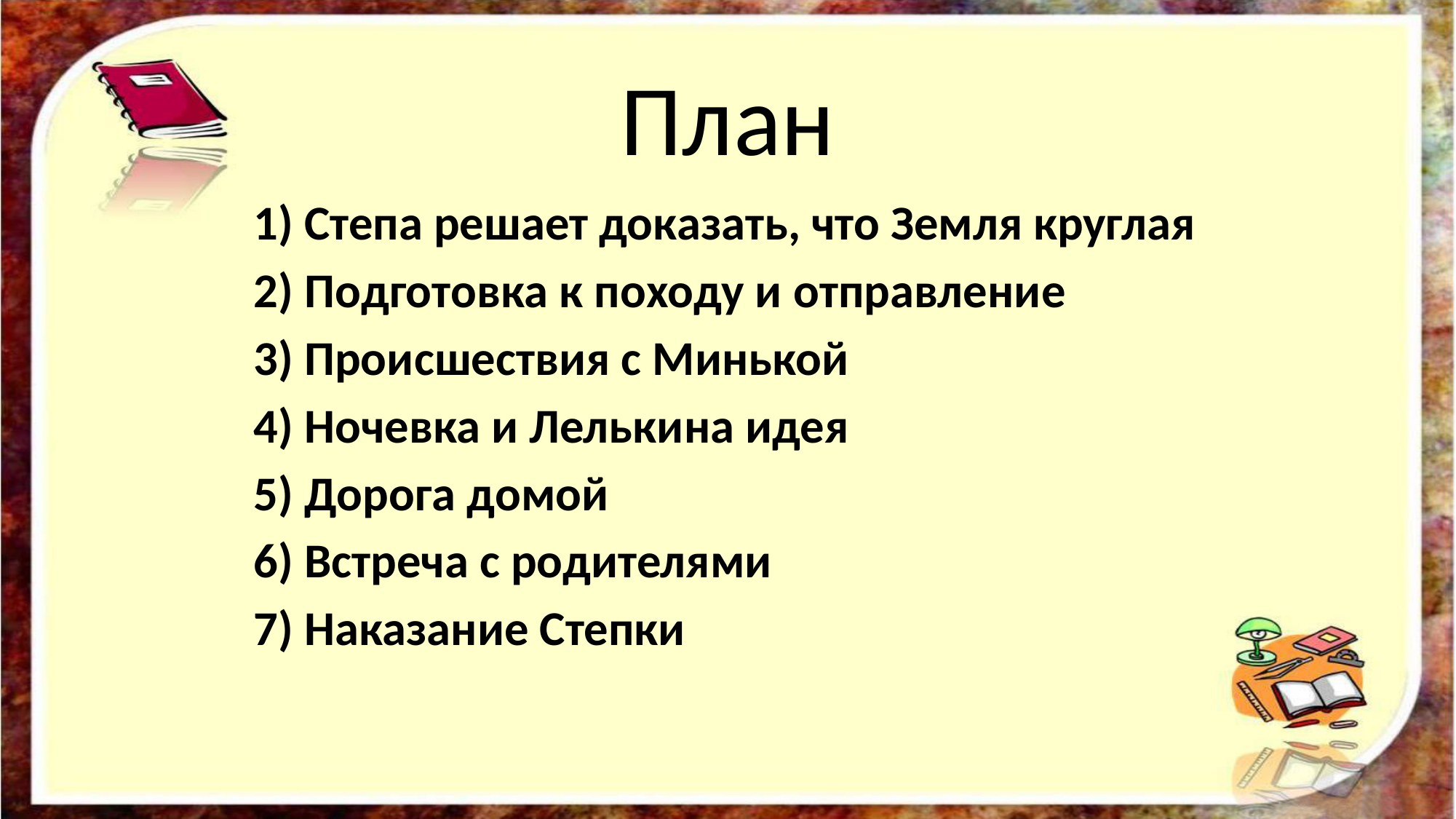

# План
1) Степа решает доказать, что Земля круглая
2) Подготовка к походу и отправление
3) Происшествия с Минькой
4) Ночевка и Лелькина идея
5) Дорога домой
6) Встреча с родителями
7) Наказание Степки